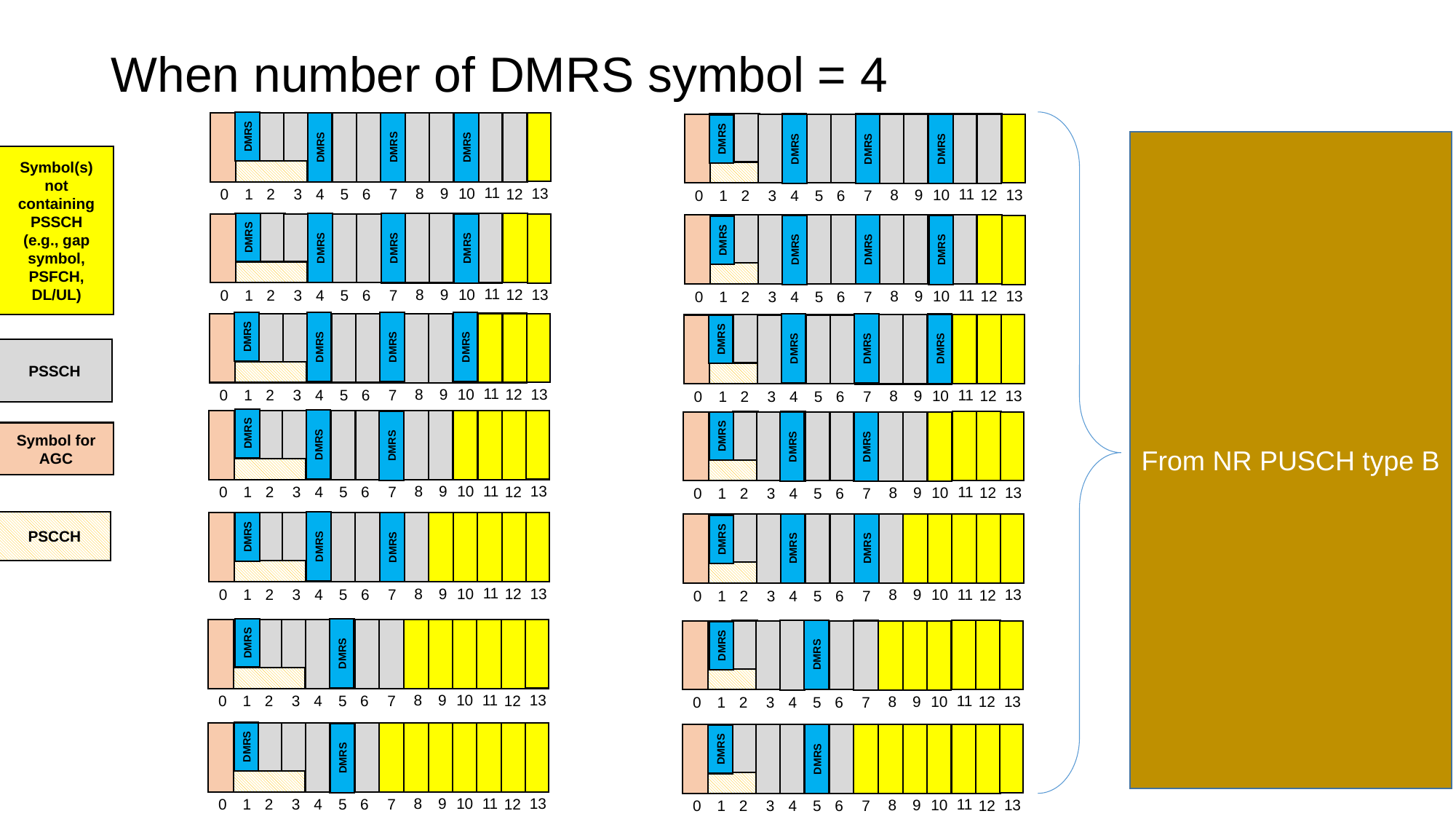

# When number of DMRS symbol = 4

DMRS
DMRS
From NR PUSCH type B

DMRS
DMRS
DMRS

DMRS

DMRS
DMRS
Symbol(s) not containing PSSCH
(e.g., gap symbol, PSFCH, DL/UL)

11
9
13
10
8
12
7
3
5
1
6
2
4
0
11
9
13
10
8
12
7
3
5
1
6
2
4
0
DMRS
DMRS

DMRS

DMRS

DMRS

DMRS
DMRS

DMRS

11
9
13
10
8
12
7
3
5
1
6
2
4
0
11
9
13
10
8
12
7
3
5
1
6
2
4
0
DMRS
DMRS
DMRS
DMRS
DMRS

DMRS

DMRS
DMRS

PSSCH

11
9
13
10
8
12
7
3
5
1
6
2
4
0
11
9
13
10
8
12
7
3
5
1
6
2
4
0
DMRS
Symbol for AGC
DMRS

DMRS

DMRS

DMRS

DMRS

11
9
13
10
8
12
7
3
5
1
6
2
4
0
11
9
13
10
8
12
7
3
5
1
6
2
4
0
PSCCH
DMRS
DMRS

DMRS

DMRS

DMRS

DMRS

11
9
13
10
8
12
7
3
5
1
6
2
4
0
11
9
13
10
8
12
7
3
5
1
6
2
4
0
DMRS
DMRS

DMRS

DMRS

11
9
13
10
8
12
7
3
5
1
6
2
4
0
11
9
13
10
8
12
7
3
5
1
6
2
4
0
DMRS
DMRS

DMRS

DMRS

11
9
13
10
8
12
7
3
5
1
6
2
4
0
11
9
13
10
8
12
7
3
5
1
6
2
4
0